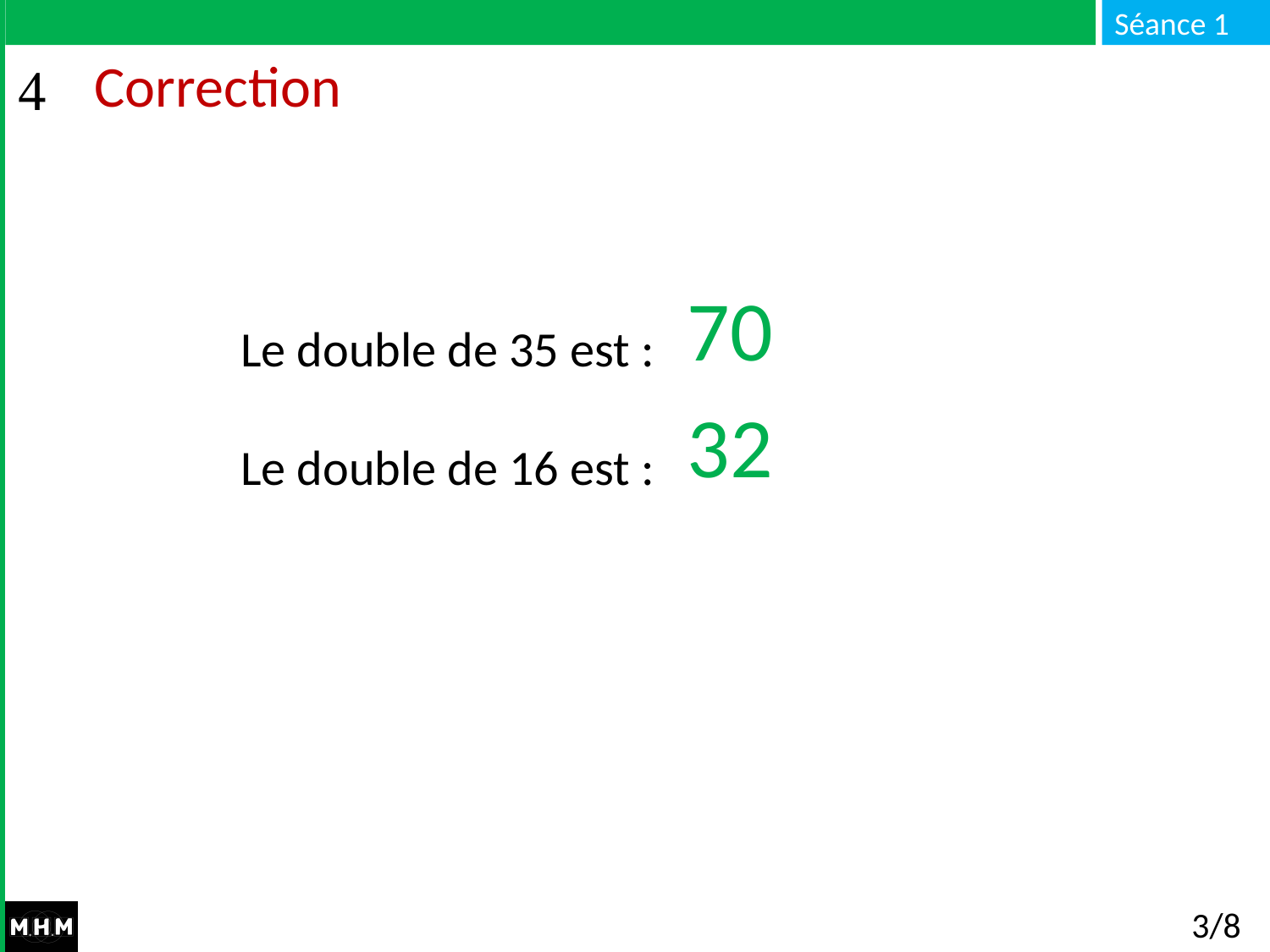

# Correction
Le double de 35 est : …
Le double de 16 est : …

70
32
3/8